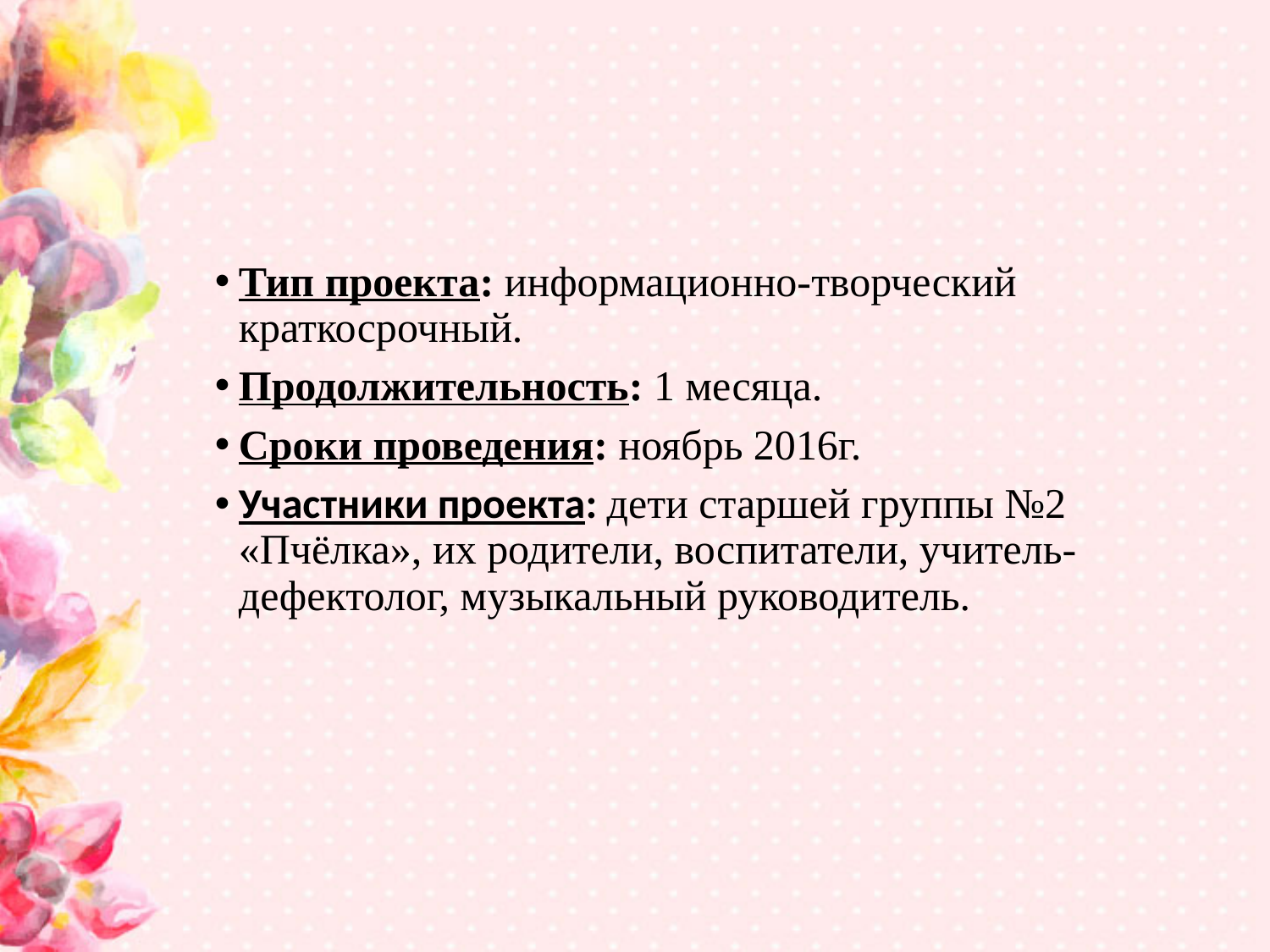

#
Тип проекта: информационно-творческий краткосрочный.
Продолжительность: 1 месяца.
Сроки проведения: ноябрь 2016г.
Участники проекта: дети старшей группы №2 «Пчёлка», их родители, воспитатели, учитель-дефектолог, музыкальный руководитель.